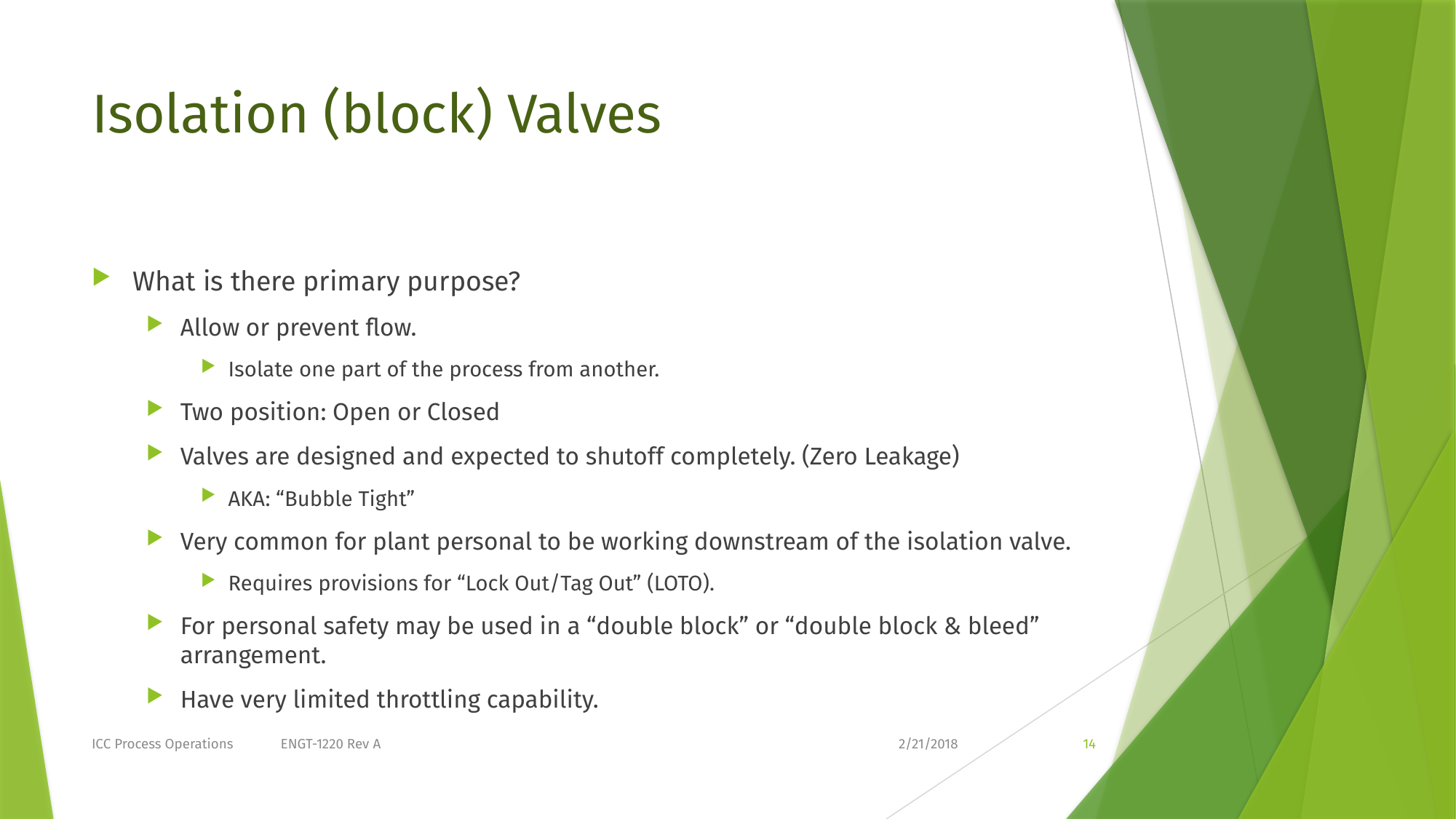

# Isolation (block) Valves
What is there primary purpose?
Allow or prevent flow.
Isolate one part of the process from another.
Two position: Open or Closed
Valves are designed and expected to shutoff completely. (Zero Leakage)
AKA: “Bubble Tight”
Very common for plant personal to be working downstream of the isolation valve.
Requires provisions for “Lock Out/Tag Out” (LOTO).
For personal safety may be used in a “double block” or “double block & bleed” arrangement.
Have very limited throttling capability.

ICC Process Operations             ENGT-1220 Rev A
2/21/2018
14